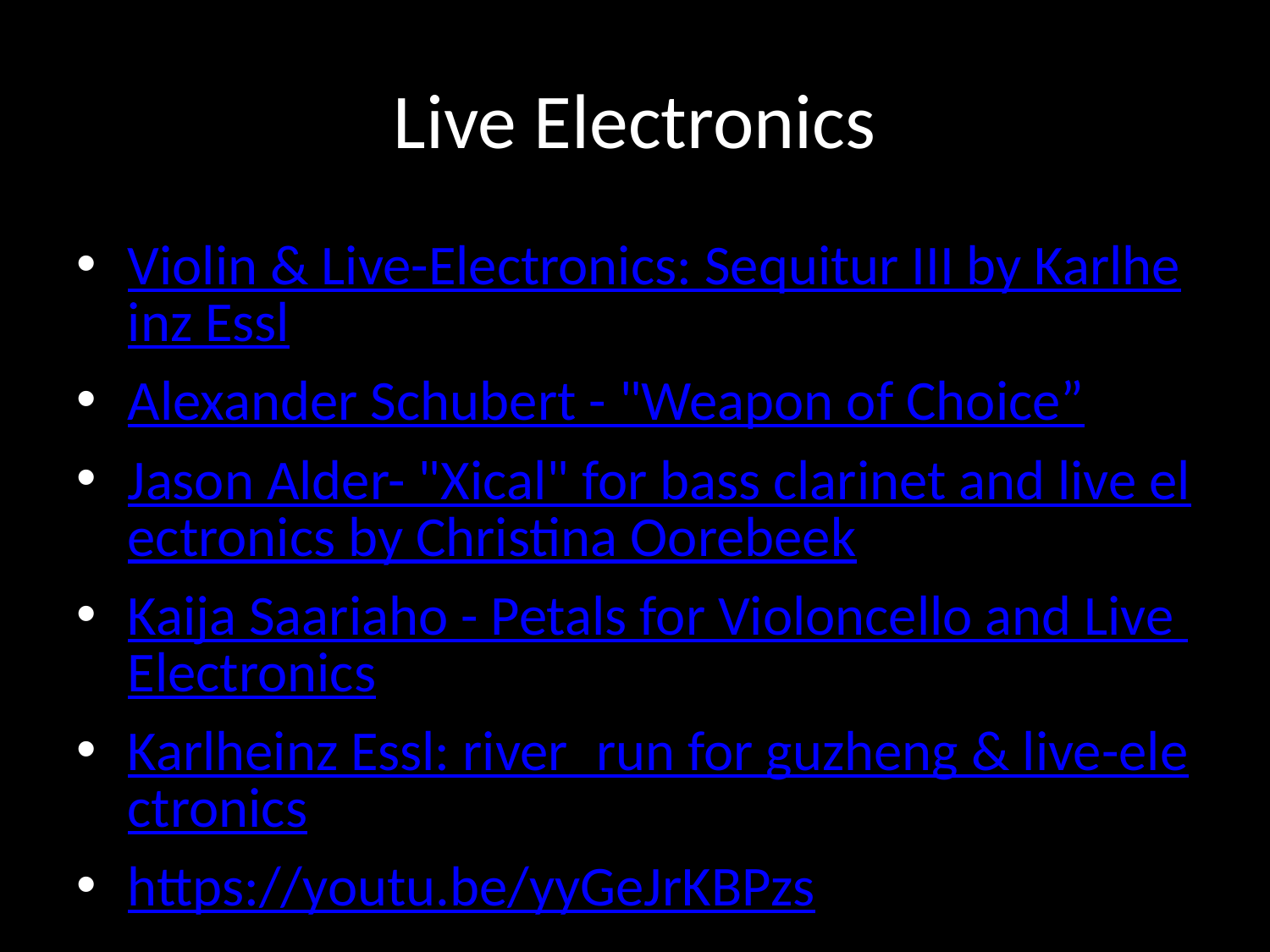

# Live Electronics
Violin & Live-Electronics: Sequitur III by Karlheinz Essl
Alexander Schubert - "Weapon of Choice”
Jason Alder- "Xical" for bass clarinet and live electronics by Christina Oorebeek
Kaija Saariaho - Petals for Violoncello and Live Electronics
Karlheinz Essl: river_run for guzheng & live-electronics
https://youtu.be/yyGeJrKBPzs